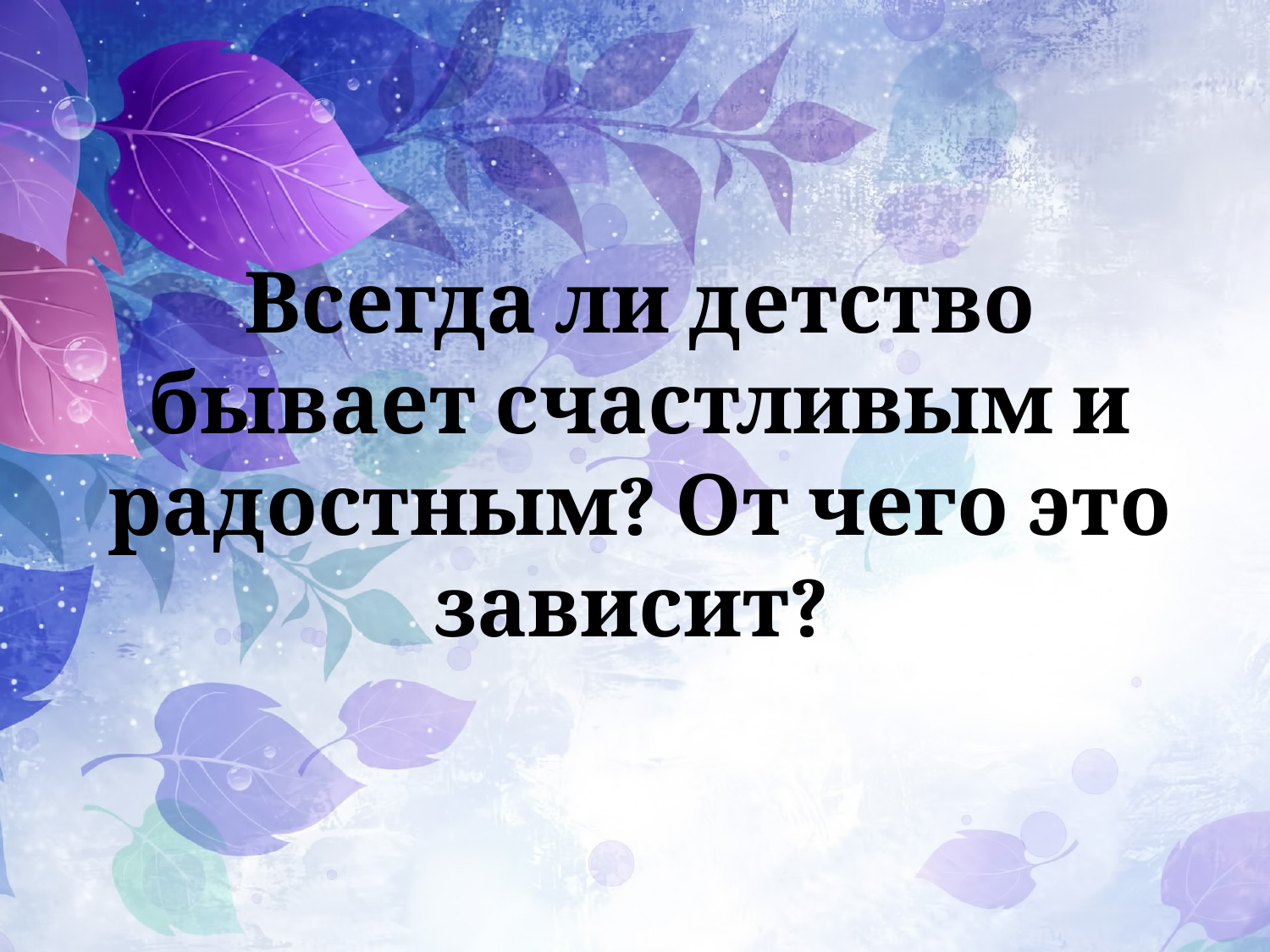

# Всегда ли детство бывает счастливым и радостным? От чего это зависит?